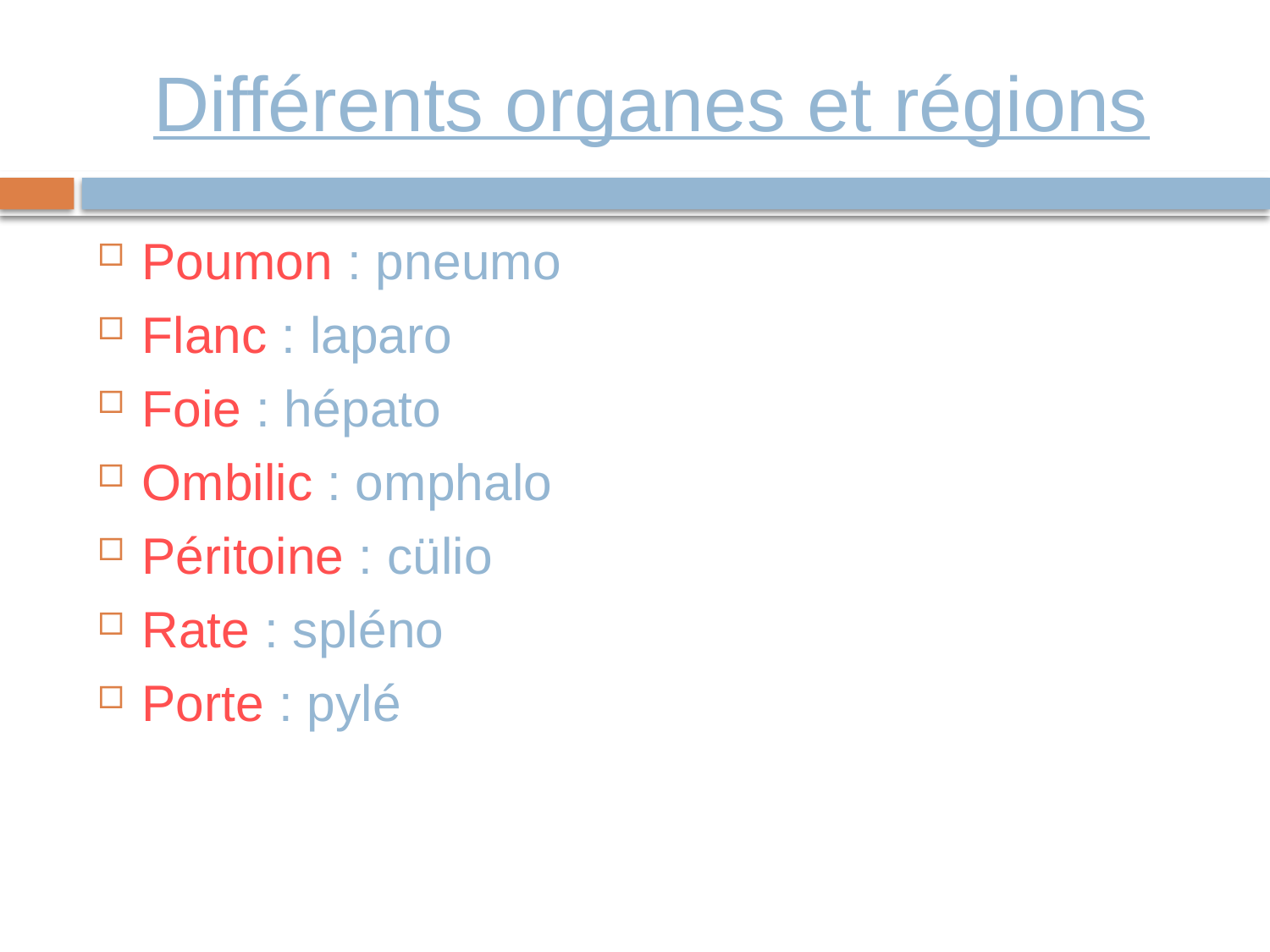

# Différents organes et régions
Poumon : pneumo
Flanc : laparo
Foie : hépato
Ombilic : omphalo
Péritoine : cülio
Rate : spléno
Porte : pylé